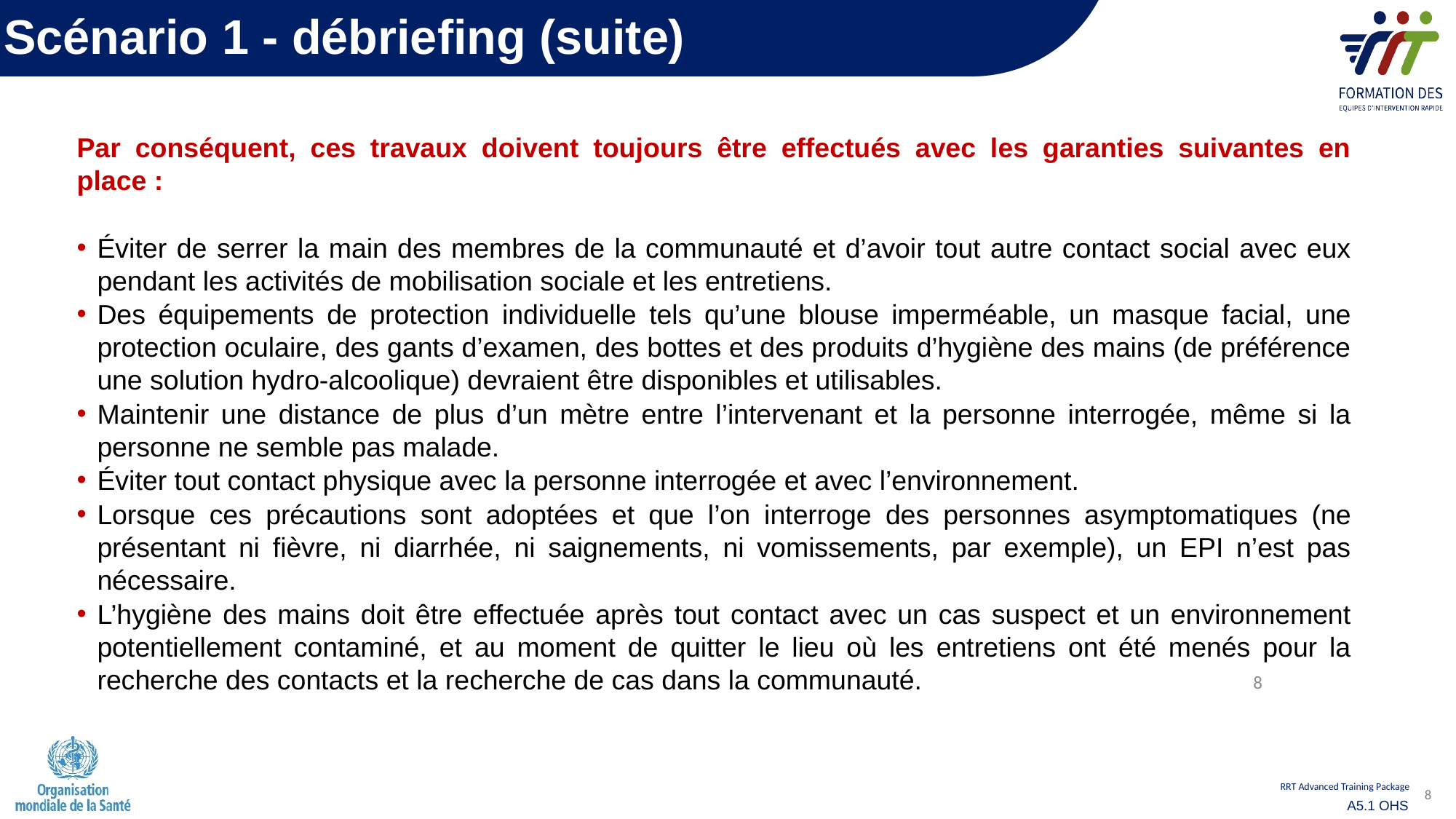

# Scénario 1 - débriefing (suite)
Par conséquent, ces travaux doivent toujours être effectués avec les garanties suivantes en place :

Éviter de serrer la main des membres de la communauté et d’avoir tout autre contact social avec eux pendant les activités de mobilisation sociale et les entretiens.
Des équipements de protection individuelle tels qu’une blouse imperméable, un masque facial, une protection oculaire, des gants d’examen, des bottes et des produits d’hygiène des mains (de préférence une solution hydro-alcoolique) devraient être disponibles et utilisables.
Maintenir une distance de plus d’un mètre entre l’intervenant et la personne interrogée, même si la personne ne semble pas malade.
Éviter tout contact physique avec la personne interrogée et avec l’environnement.
Lorsque ces précautions sont adoptées et que l’on interroge des personnes asymptomatiques (ne présentant ni fièvre, ni diarrhée, ni saignements, ni vomissements, par exemple), un EPI n’est pas nécessaire.
L’hygiène des mains doit être effectuée après tout contact avec un cas suspect et un environnement potentiellement contaminé, et au moment de quitter le lieu où les entretiens ont été menés pour la recherche des contacts et la recherche de cas dans la communauté.
8